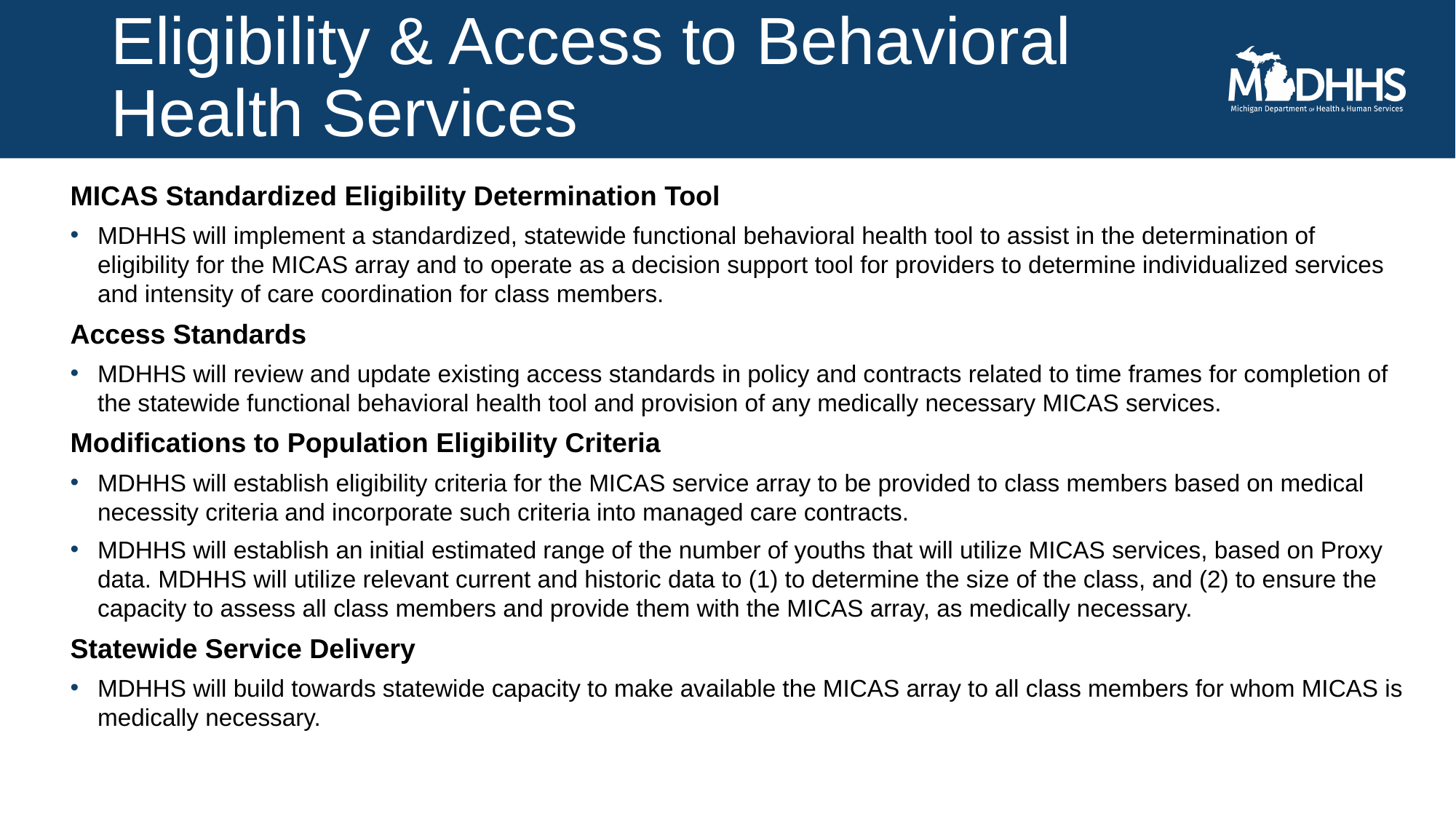

# Eligibility & Access to Behavioral Health Services
MICAS Standardized Eligibility Determination Tool
MDHHS will implement a standardized, statewide functional behavioral health tool to assist in the determination of eligibility for the MICAS array and to operate as a decision support tool for providers to determine individualized services and intensity of care coordination for class members.
Access Standards
MDHHS will review and update existing access standards in policy and contracts related to time frames for completion of the statewide functional behavioral health tool and provision of any medically necessary MICAS services.
Modifications to Population Eligibility Criteria
MDHHS will establish eligibility criteria for the MICAS service array to be provided to class members based on medical necessity criteria and incorporate such criteria into managed care contracts.
MDHHS will establish an initial estimated range of the number of youths that will utilize MICAS services, based on Proxy data. MDHHS will utilize relevant current and historic data to (1) to determine the size of the class, and (2) to ensure the capacity to assess all class members and provide them with the MICAS array, as medically necessary.
Statewide Service Delivery
MDHHS will build towards statewide capacity to make available the MICAS array to all class members for whom MICAS is medically necessary.